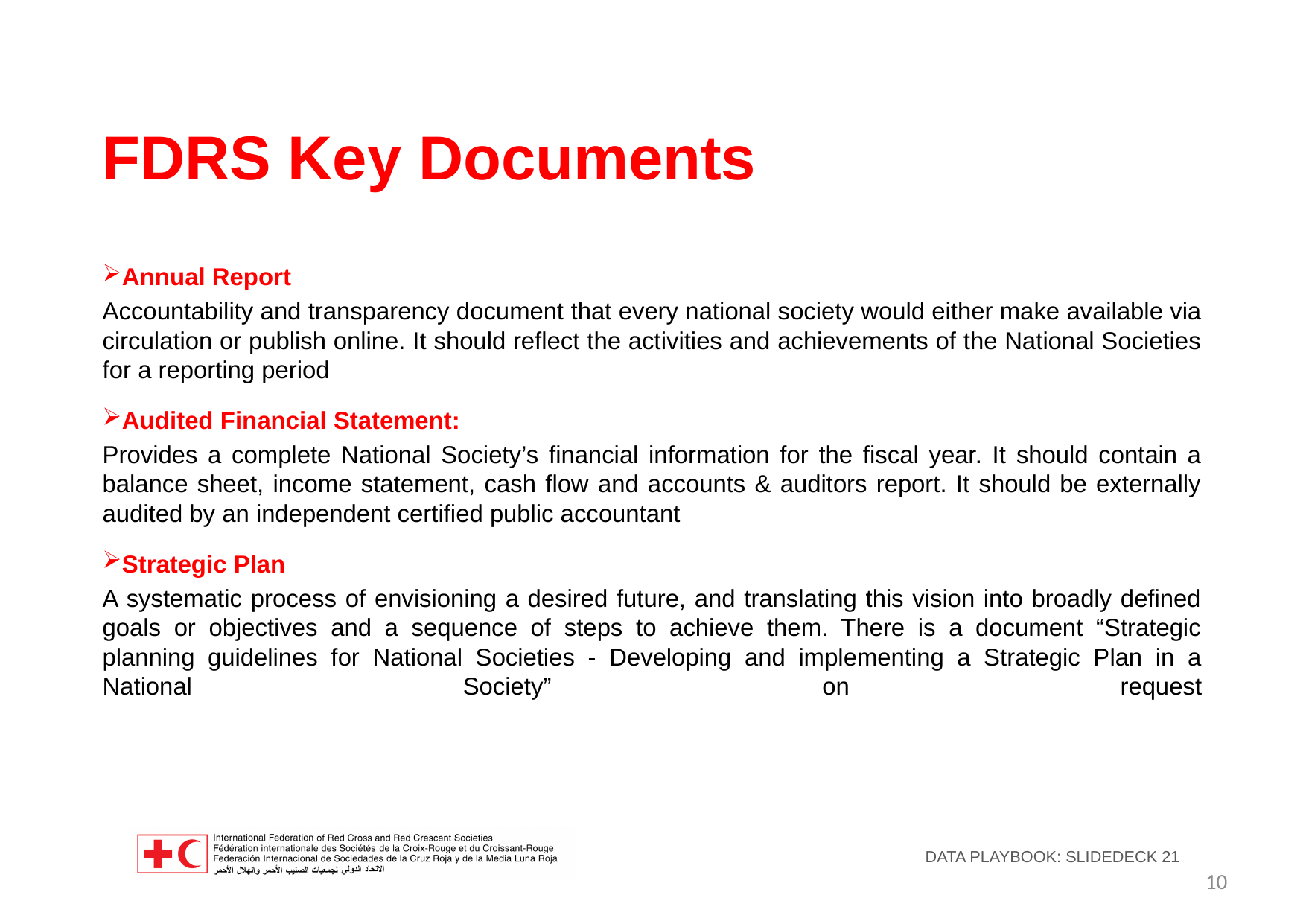

# FDRS Key Documents
Annual Report
Accountability and transparency document that every national society would either make available via circulation or publish online. It should reflect the activities and achievements of the National Societies for a reporting period
Audited Financial Statement:
Provides a complete National Society’s financial information for the fiscal year. It should contain a balance sheet, income statement, cash flow and accounts & auditors report. It should be externally audited by an independent certified public accountant
Strategic Plan
A systematic process of envisioning a desired future, and translating this vision into broadly defined goals or objectives and a sequence of steps to achieve them. There is a document “Strategic planning guidelines for National Societies - Developing and implementing a Strategic Plan in a National Society” on request
10